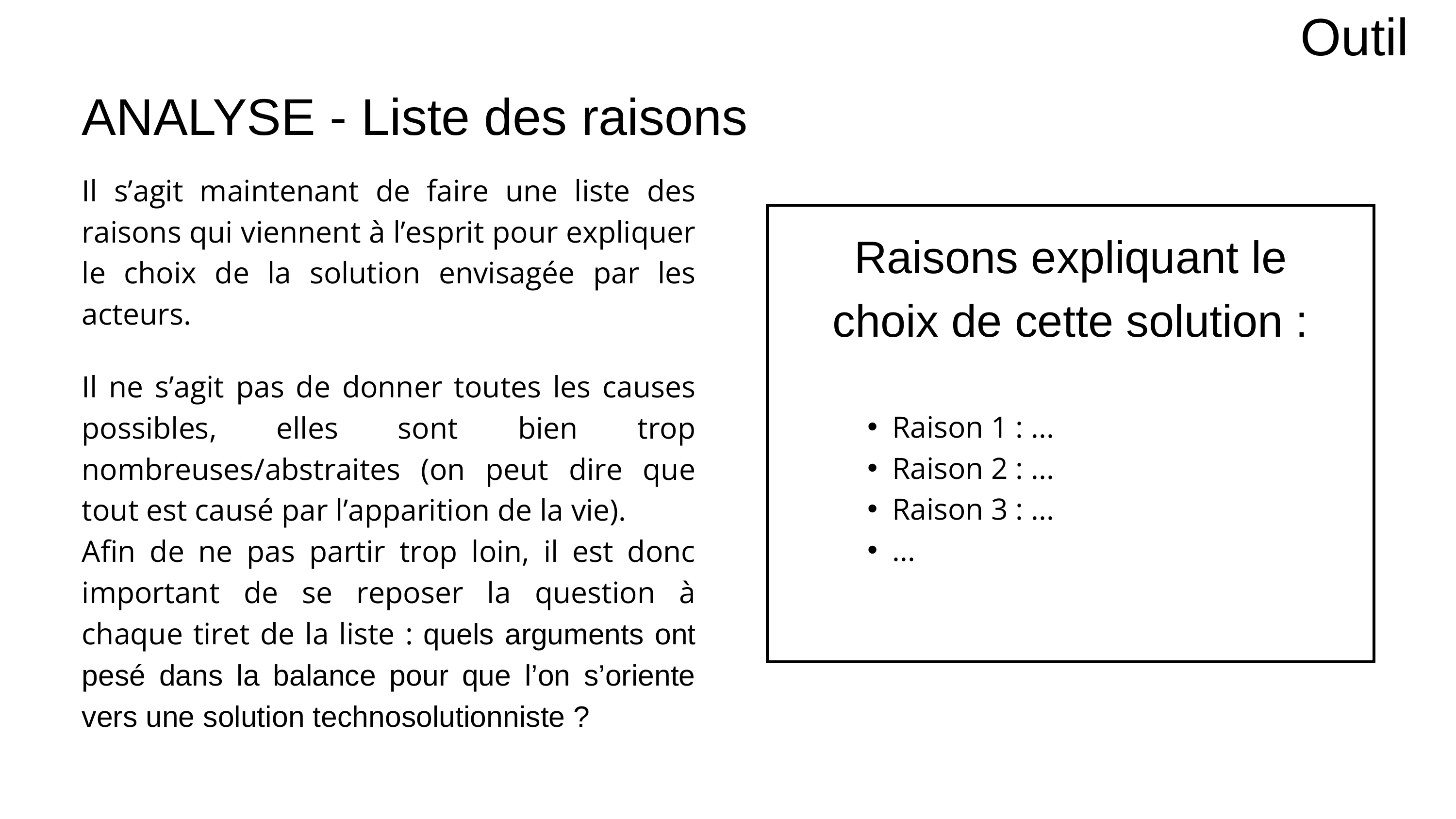

Outil
ANALYSE - Liste des raisons
Il s’agit maintenant de faire une liste des raisons qui viennent à l’esprit pour expliquer le choix de la solution envisagée par les acteurs.

Raisons expliquant le choix de cette solution :

Il ne s’agit pas de donner toutes les causes possibles, elles sont bien trop nombreuses/abstraites (on peut dire que tout est causé par l’apparition de la vie).
Afin de ne pas partir trop loin, il est donc important de se reposer la question à chaque tiret de la liste : quels arguments ont pesé dans la balance pour que l’on s’oriente vers une solution technosolutionniste ?
Raison 1 : ...
Raison 2 : ...
Raison 3 : ...
...